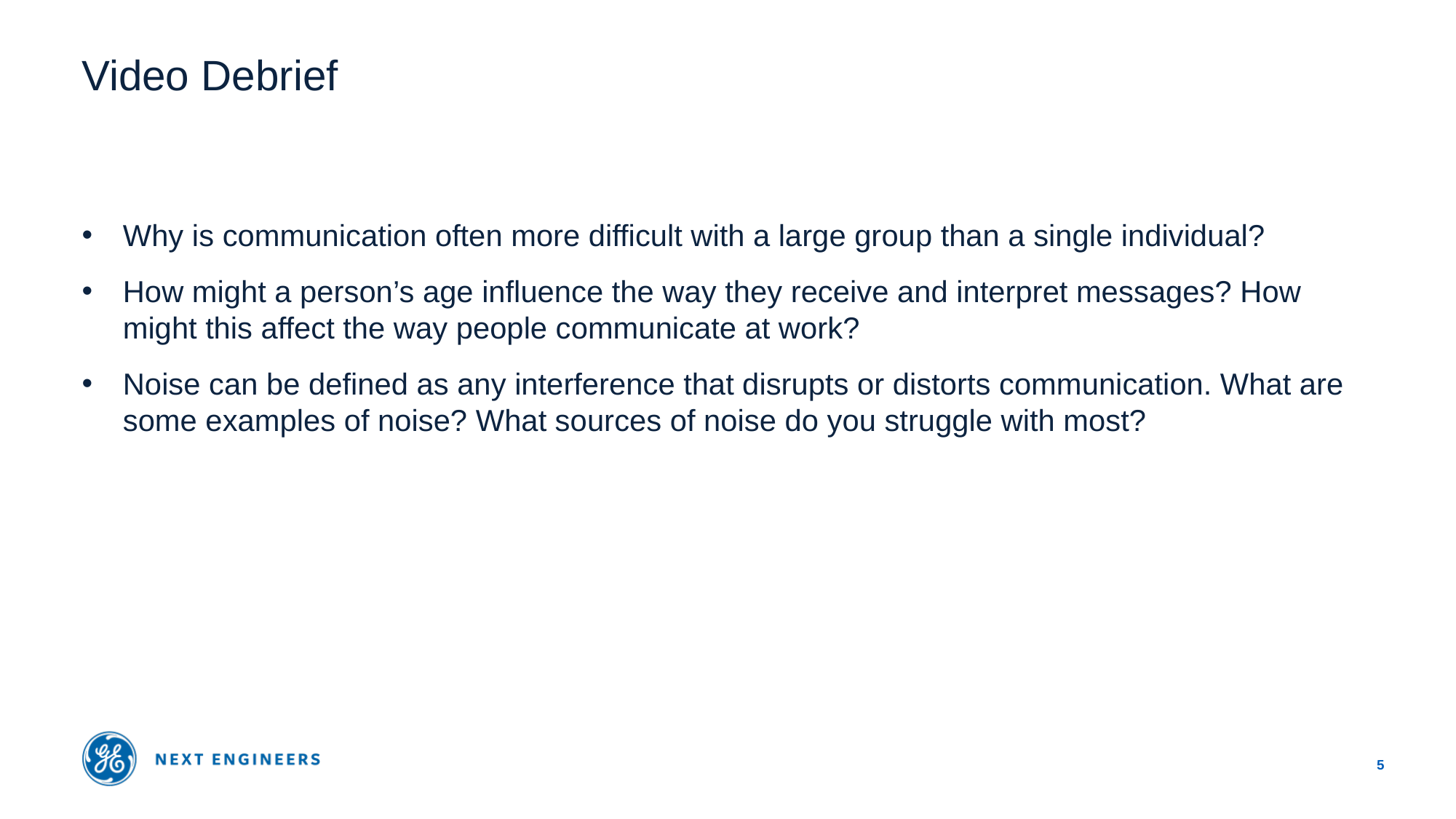

# Video Debrief
Why is communication often more difficult with a large group than a single individual?
How might a person’s age influence the way they receive and interpret messages? How might this affect the way people communicate at work?
Noise can be defined as any interference that disrupts or distorts communication. What are some examples of noise? What sources of noise do you struggle with most?

5